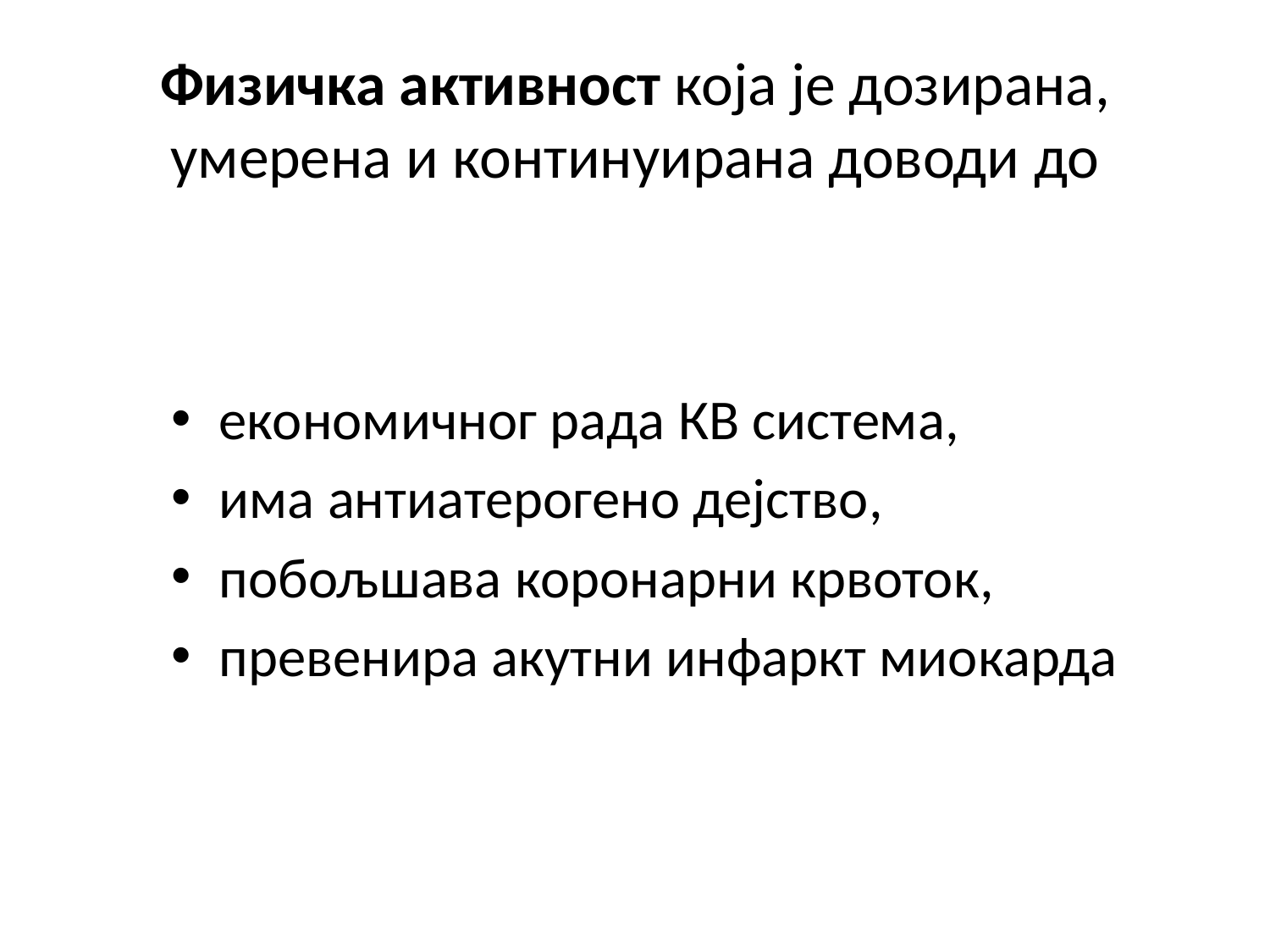

# Физичка активност која је дозирана, умерена и континуирана доводи до
економичног рада КВ система,
има антиатерогено дејство,
побољшава коронарни крвоток,
превенира акутни инфаркт миокарда